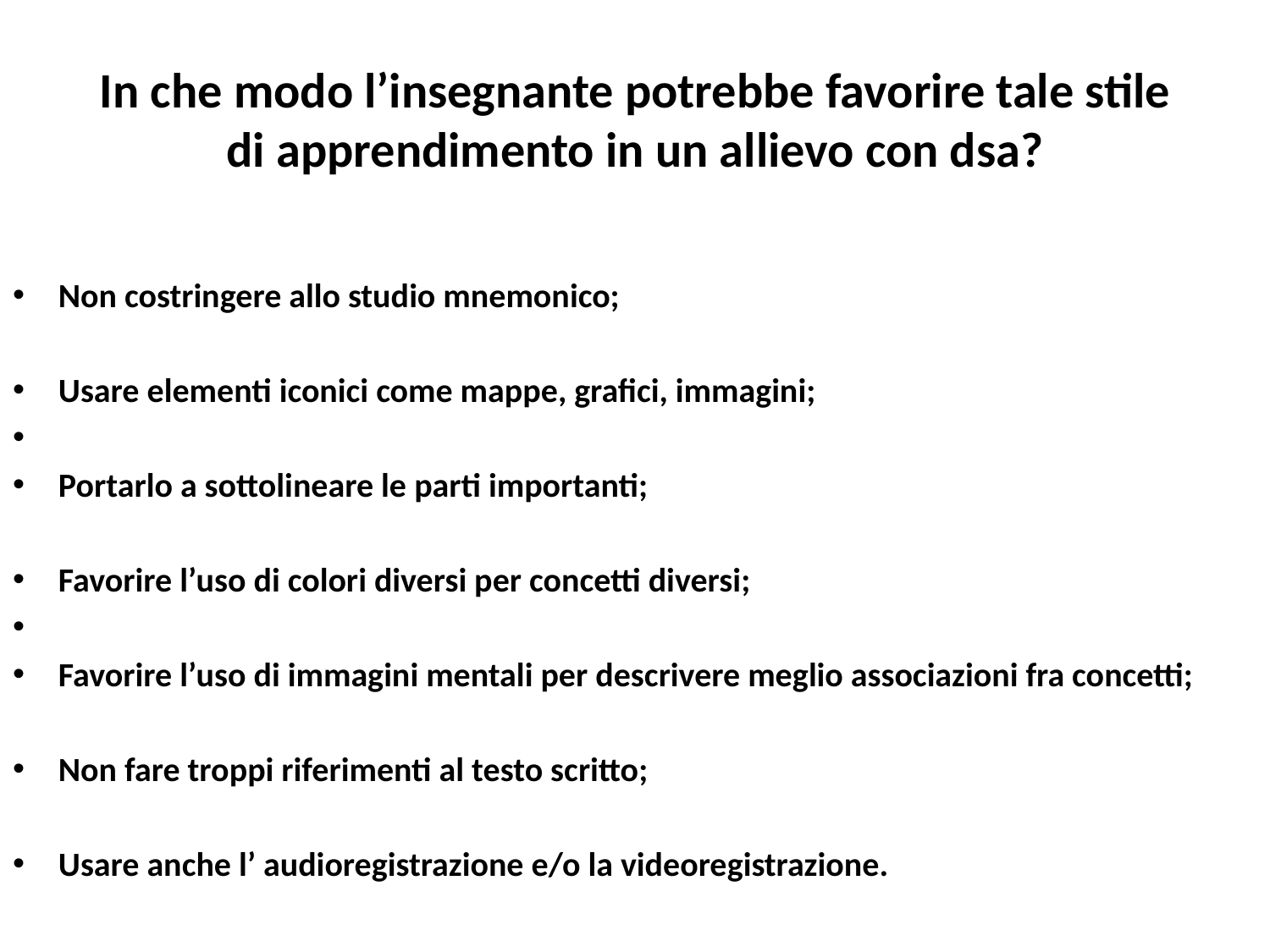

# In che modo l’insegnante potrebbe favorire tale stile di apprendimento in un allievo con dsa?
Non costringere allo studio mnemonico;

Usare elementi iconici come mappe, grafici, immagini;

Portarlo a sottolineare le parti importanti;

Favorire l’uso di colori diversi per concetti diversi;

Favorire l’uso di immagini mentali per descrivere meglio associazioni fra concetti;

Non fare troppi riferimenti al testo scritto;

Usare anche l’ audioregistrazione e/o la videoregistrazione.